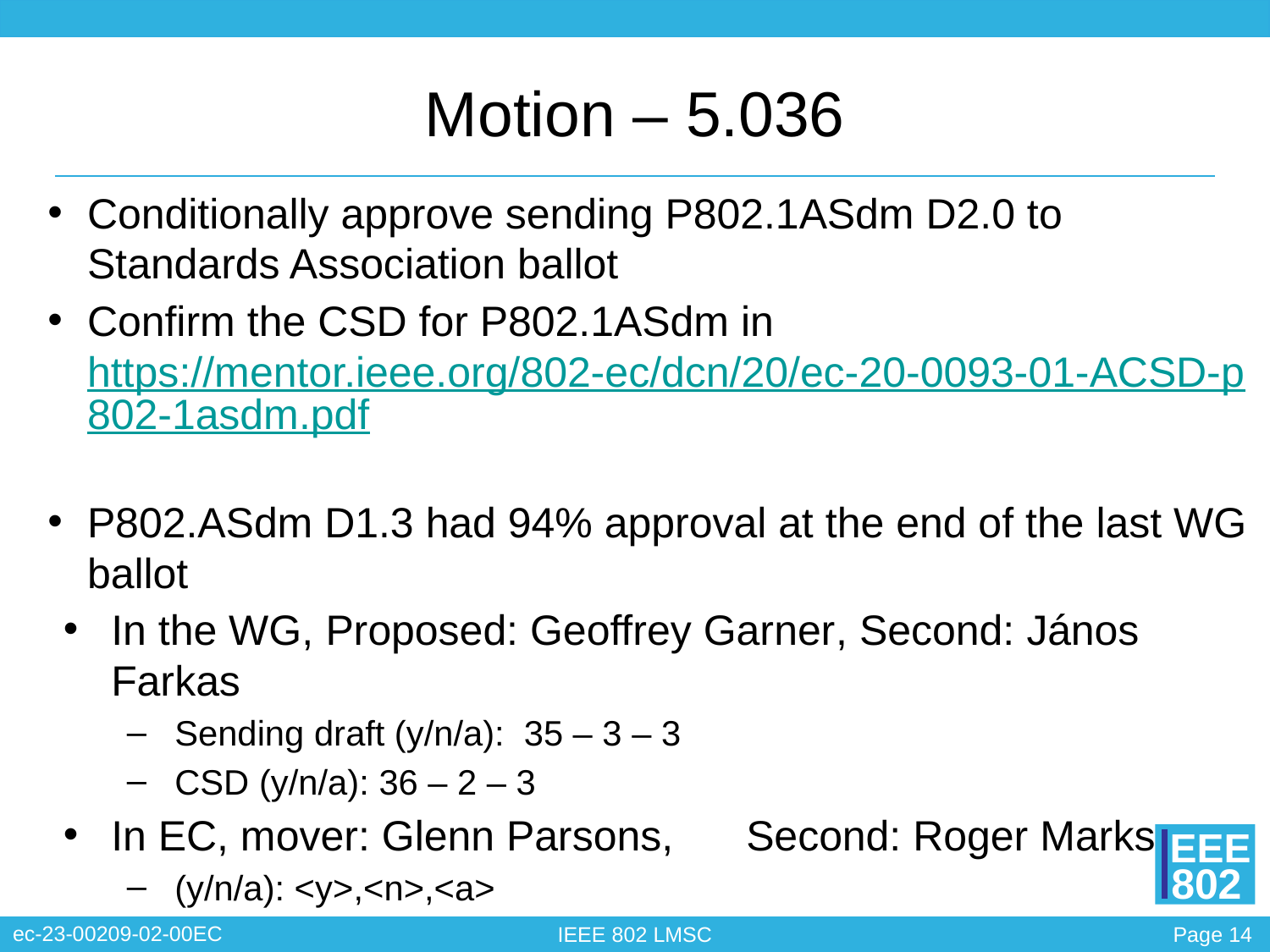

# Motion – 5.036
Conditionally approve sending P802.1ASdm D2.0 to Standards Association ballot
Confirm the CSD for P802.1ASdm in https://mentor.ieee.org/802-ec/dcn/20/ec-20-0093-01-ACSD-p802-1asdm.pdf
P802.ASdm D1.3 had 94% approval at the end of the last WG ballot
In the WG, Proposed: Geoffrey Garner, Second: János Farkas
Sending draft (y/n/a):  35 – 3 – 3
CSD (y/n/a): 36 – 2 – 3
In EC, mover: Glenn Parsons, 	Second: Roger Marks
(y/n/a): <y>,<n>,<a>